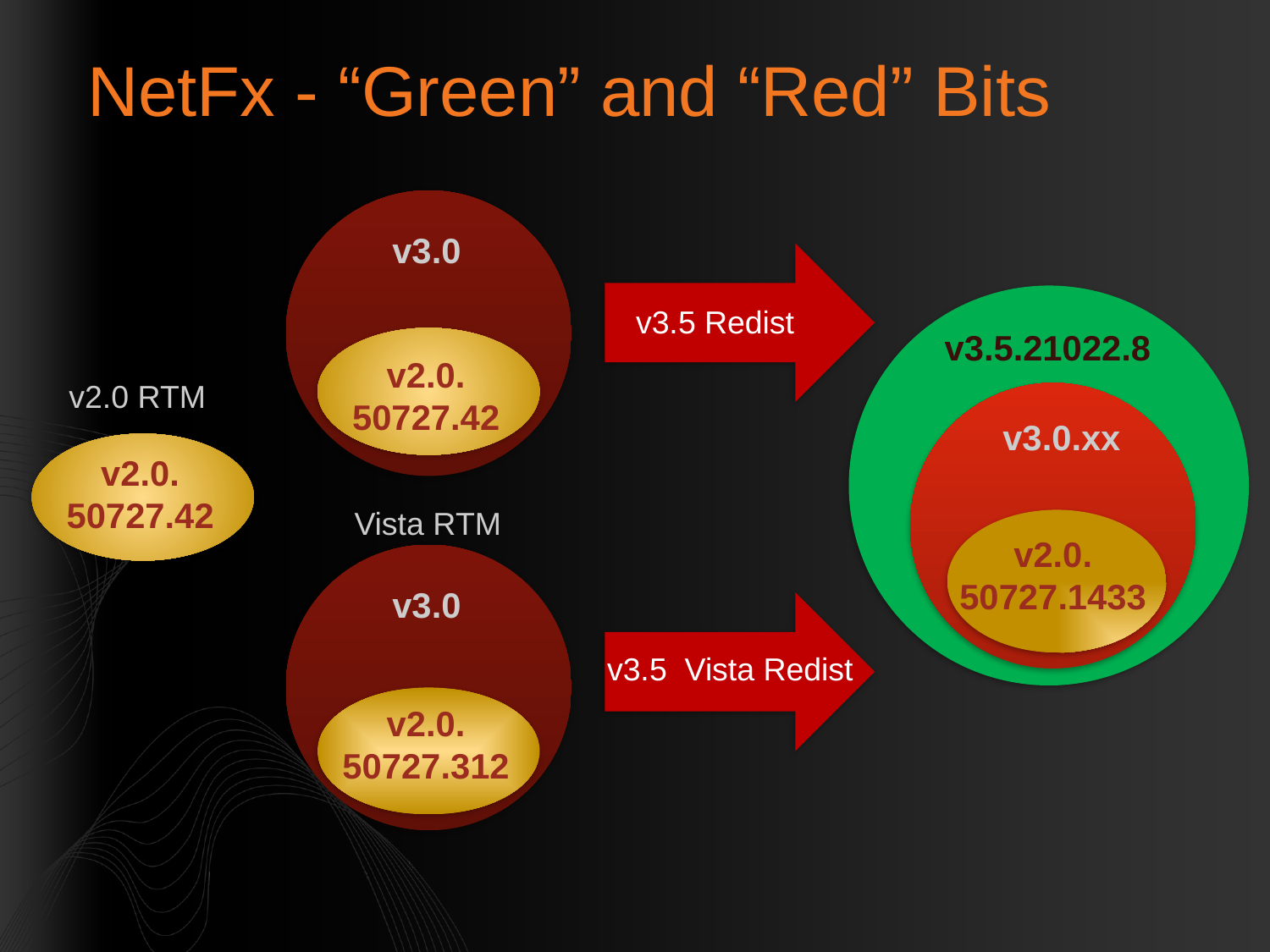

# NetFx - “Green” and “Red” Bits

v3.0

v2.0.
50727.42

v3.5 Redist

v3.5.21022.8
v2.0 RTM

v2.0.
50727.42

v3.0.xx
Vista RTM

v3.0

v2.0.
50727.312

v2.0.
50727.1433

v3.5  Vista Redist